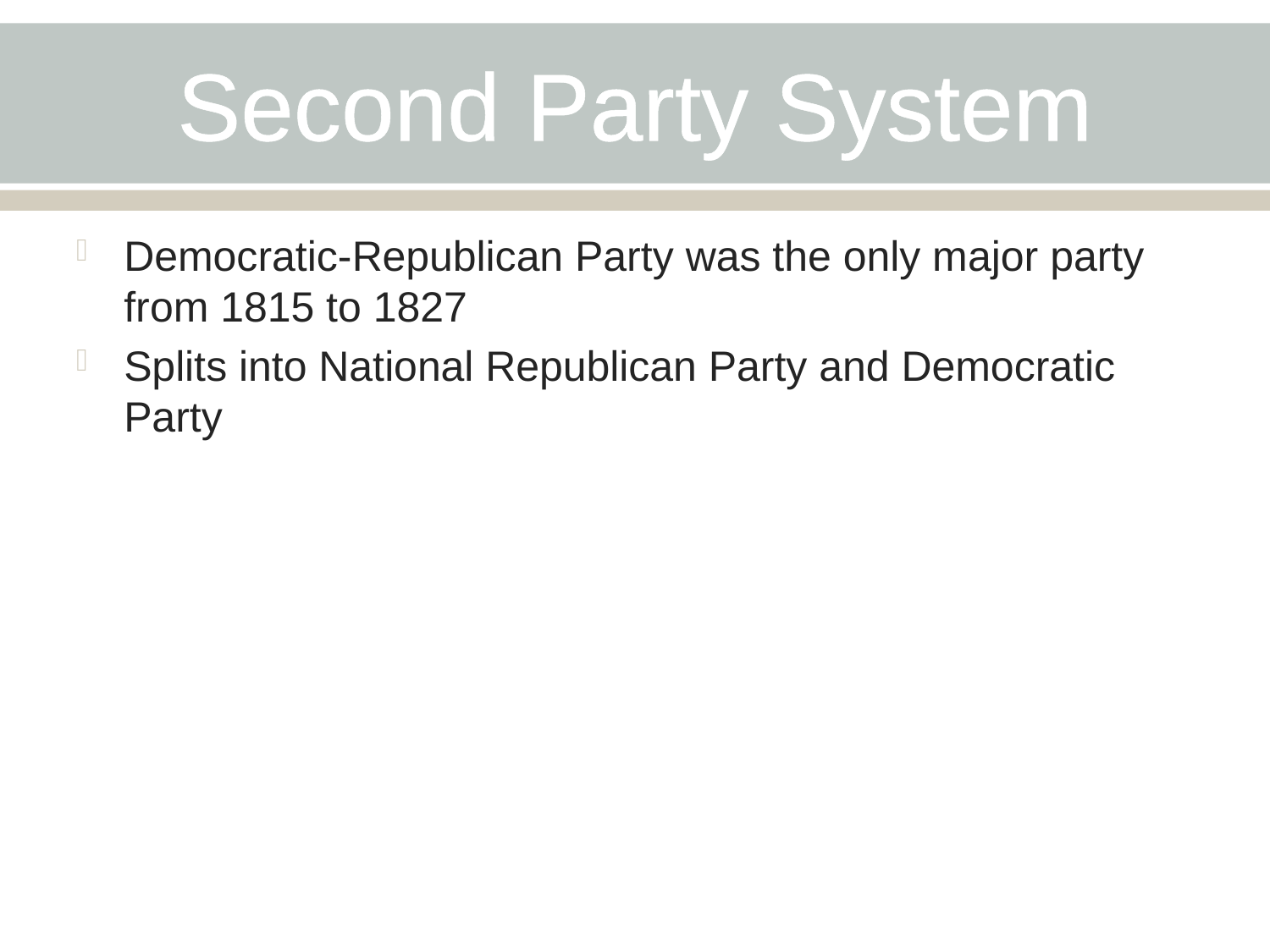

# Second Party System
Democratic-Republican Party was the only major party from 1815 to 1827
Splits into National Republican Party and Democratic Party